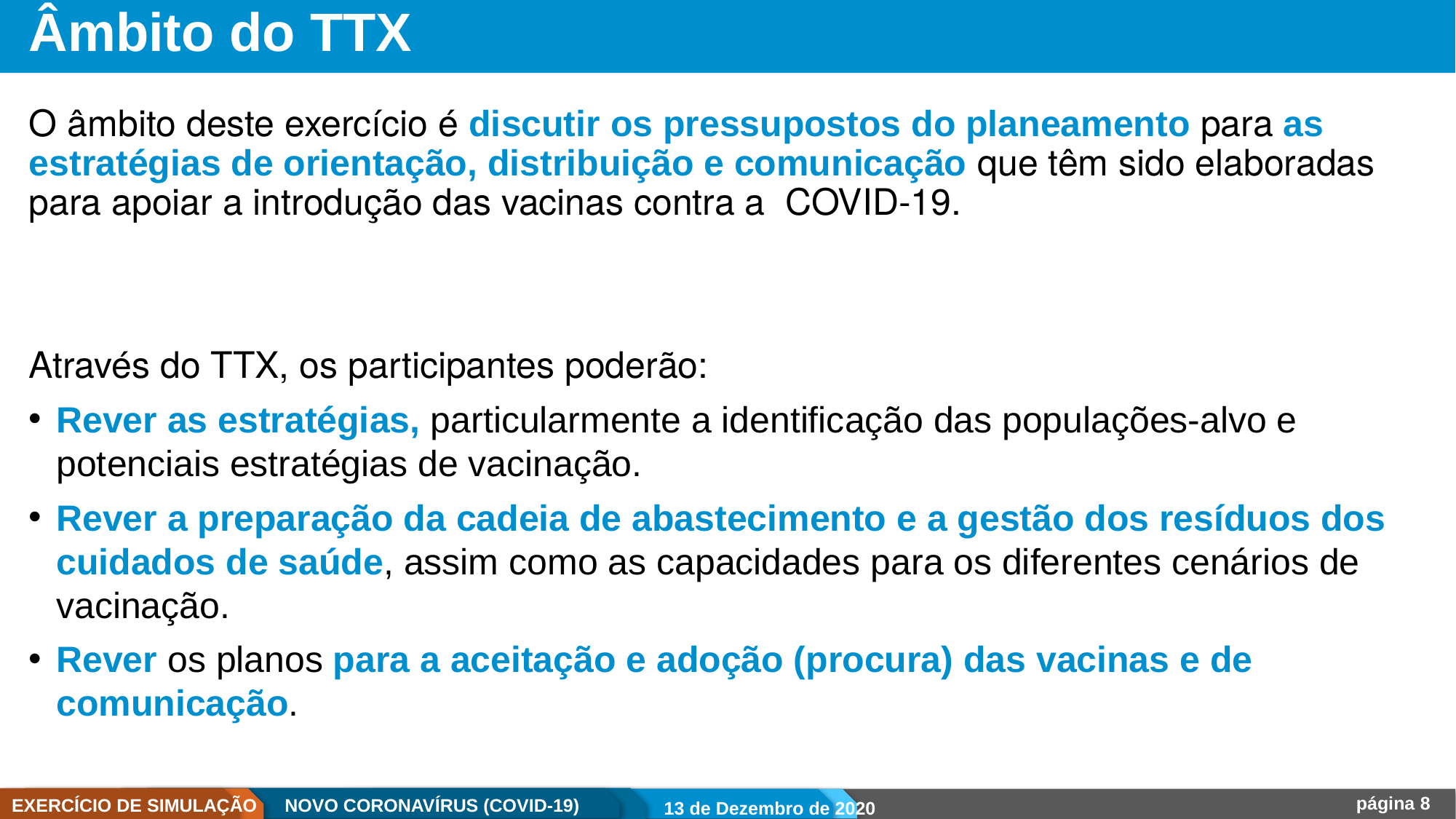

# Âmbito do TTX
O âmbito deste exercício é discutir os pressupostos do planeamento para as estratégias de orientação, distribuição e comunicação que têm sido elaboradas para apoiar a introdução das vacinas contra a  COVID-19.

Através do TTX, os participantes poderão:
Rever as estratégias, particularmente a identificação das populações-alvo e potenciais estratégias de vacinação.
Rever a preparação da cadeia de abastecimento e a gestão dos resíduos dos cuidados de saúde, assim como as capacidades para os diferentes cenários de vacinação.
Rever os planos para a aceitação e adoção (procura) das vacinas e de comunicação.
13 de Dezembro de 2020